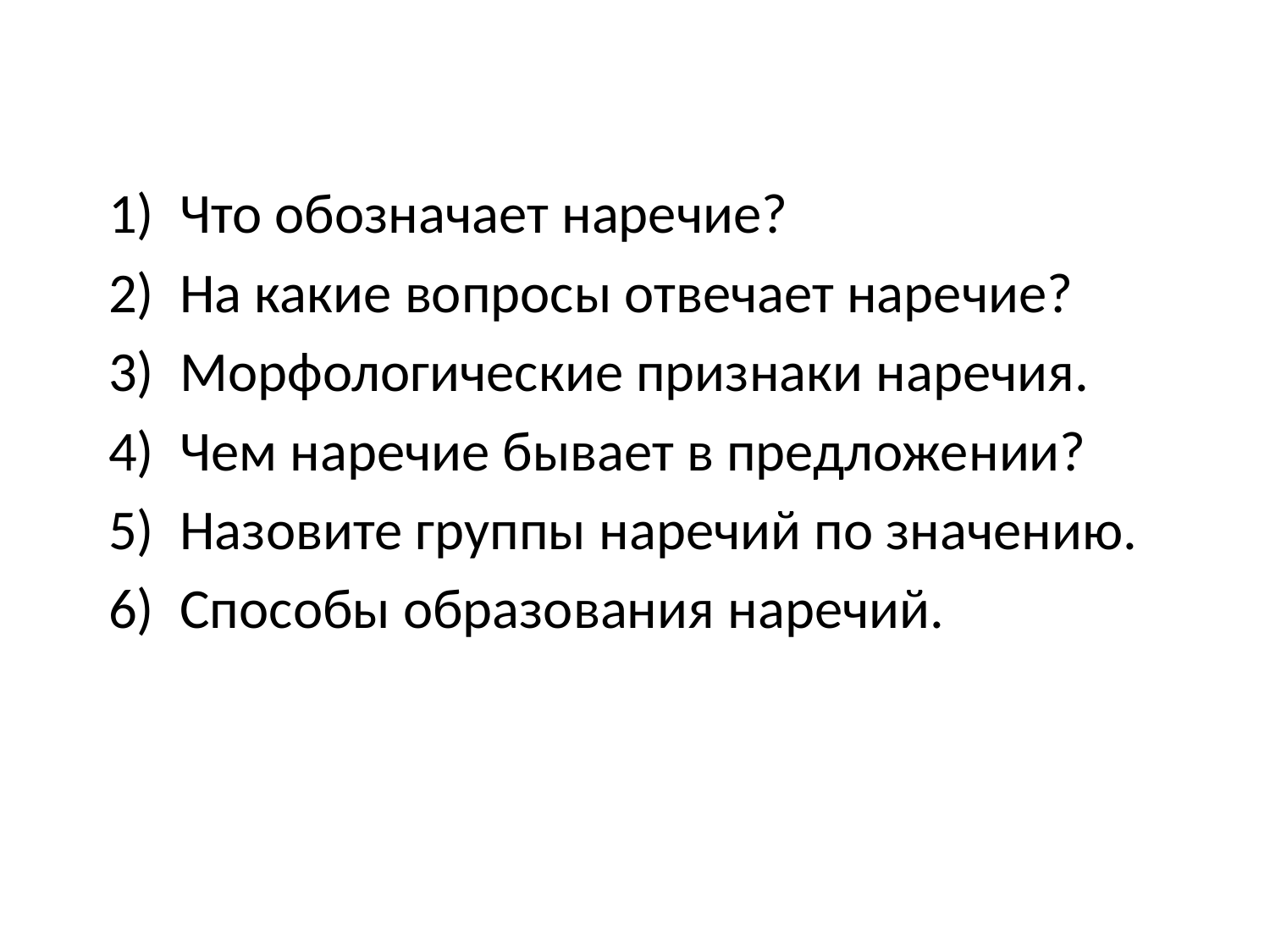

Что обозначает наречие?
На какие вопросы отвечает наречие?
Морфологические признаки наречия.
Чем наречие бывает в предложении?
Назовите группы наречий по значению.
Способы образования наречий.